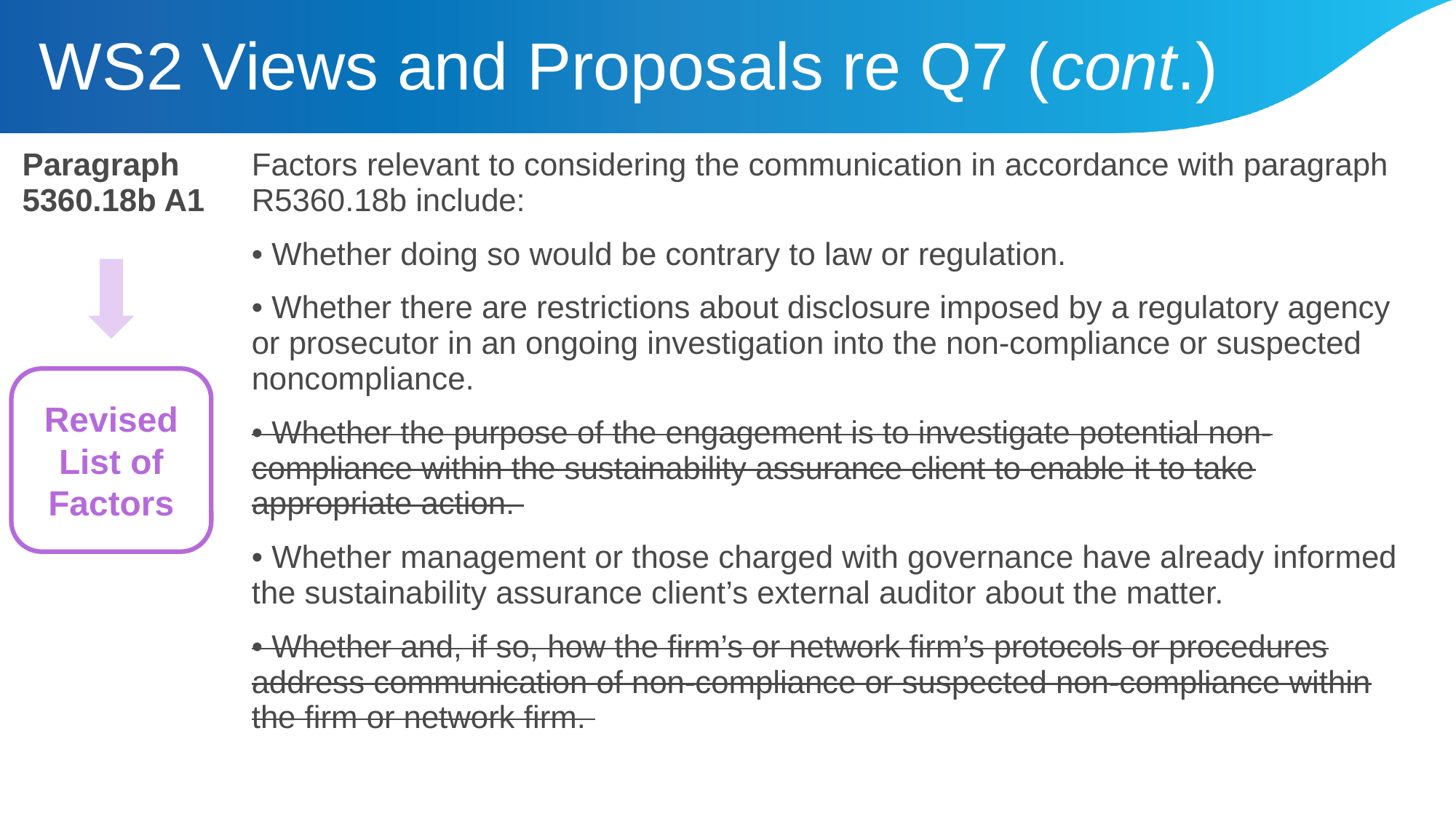

WS2 Views and Proposals re Q7 (cont.)
| Paragraph 5360.18b A1 | Factors relevant to considering the communication in accordance with paragraph R5360.18b include: • Whether doing so would be contrary to law or regulation. • Whether there are restrictions about disclosure imposed by a regulatory agency or prosecutor in an ongoing investigation into the non-compliance or suspected noncompliance. • Whether the purpose of the engagement is to investigate potential non-compliance within the sustainability assurance client to enable it to take appropriate action. • Whether management or those charged with governance have already informed the sustainability assurance client’s external auditor about the matter. • Whether and, if so, how the firm’s or network firm’s protocols or procedures address communication of non-compliance or suspected non-compliance within the firm or network firm. |
| --- | --- |

Revised List of Factors